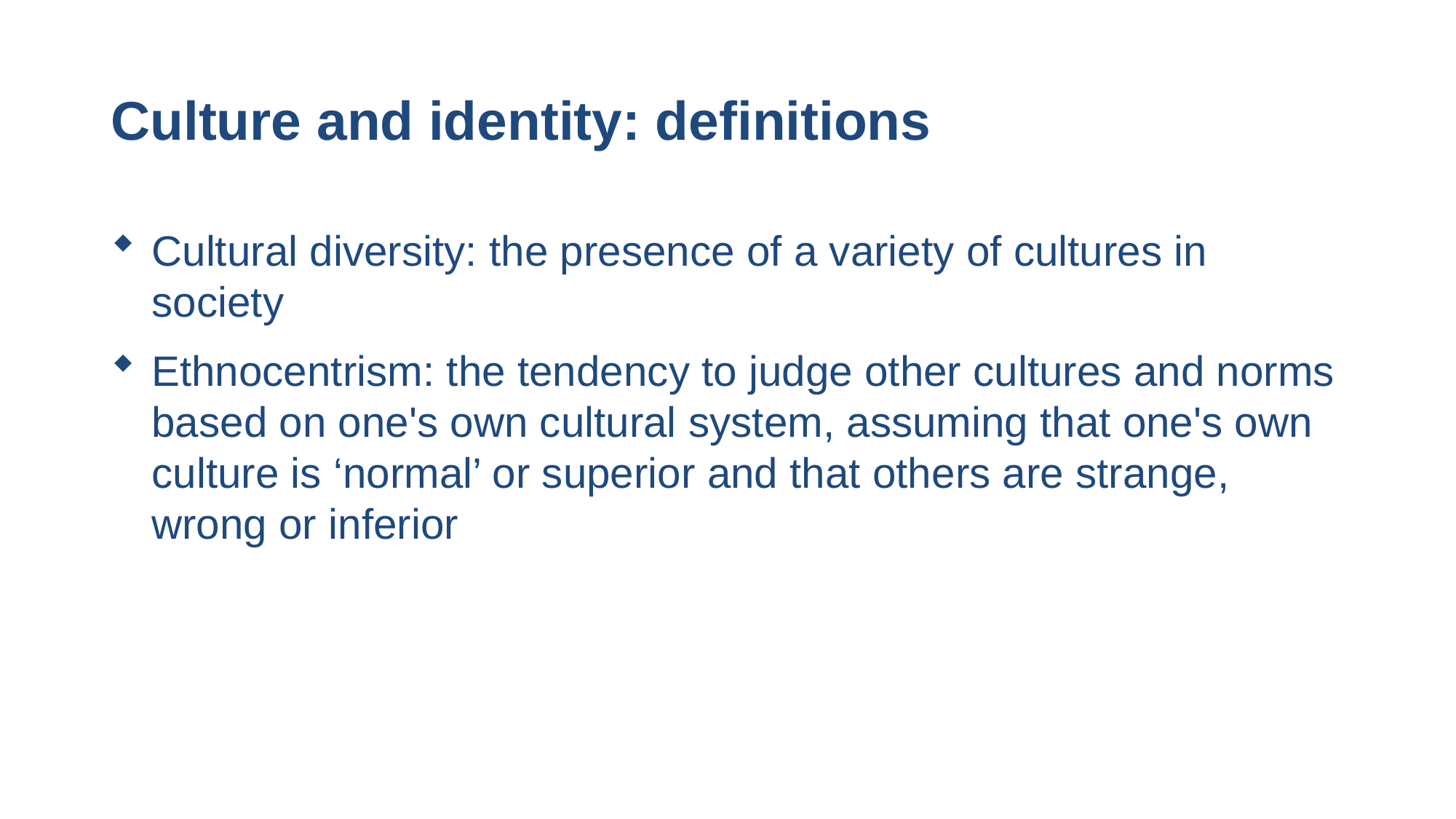

# Culture and identity: definitions
Cultural diversity: the presence of a variety of cultures in society
Ethnocentrism: the tendency to judge other cultures and norms based on one's own cultural system, assuming that one's own culture is ‘normal’ or superior and that others are strange, wrong or inferior